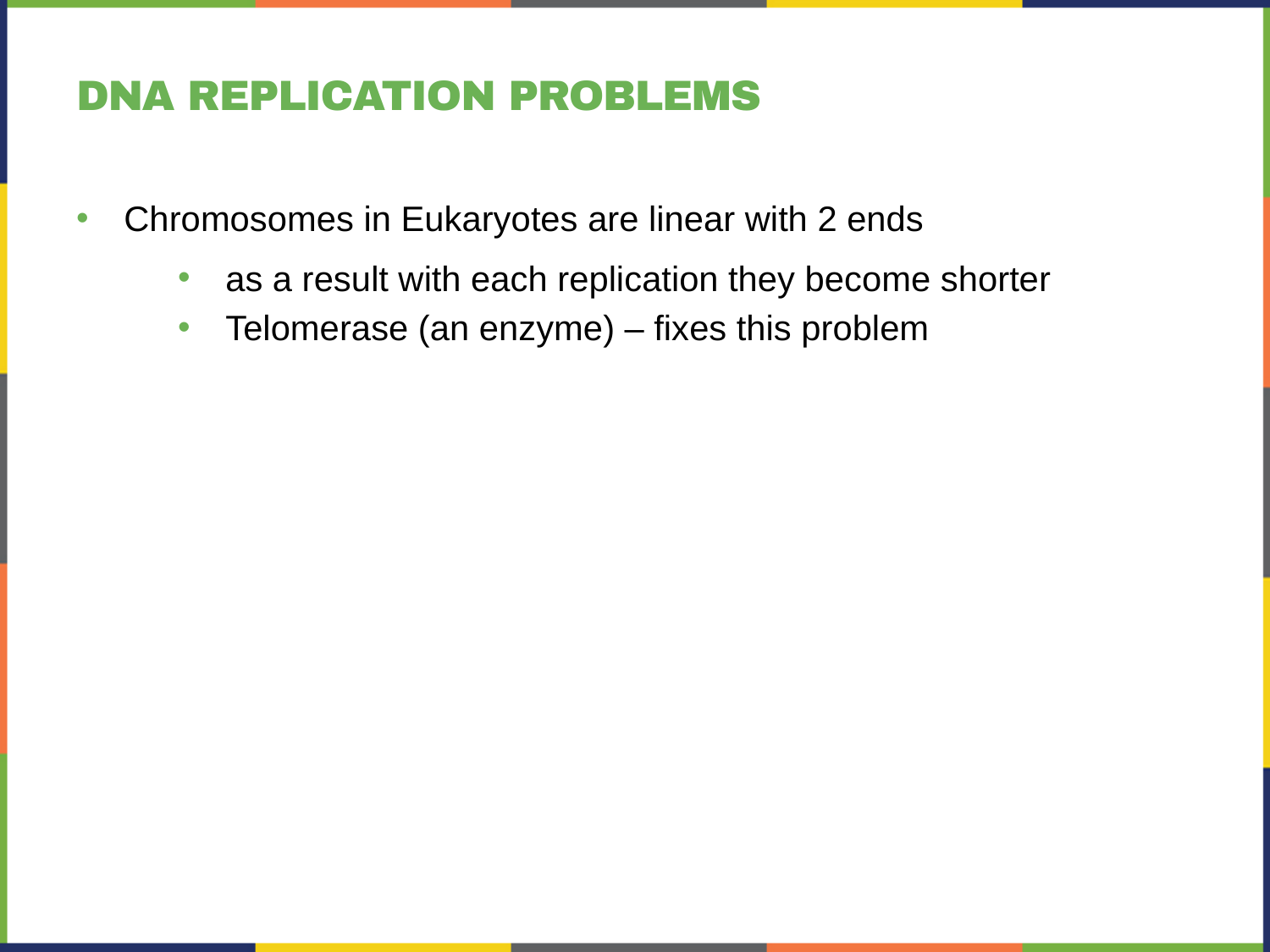

# Dna replication problems
Chromosomes in Eukaryotes are linear with 2 ends
as a result with each replication they become shorter
Telomerase (an enzyme) – fixes this problem